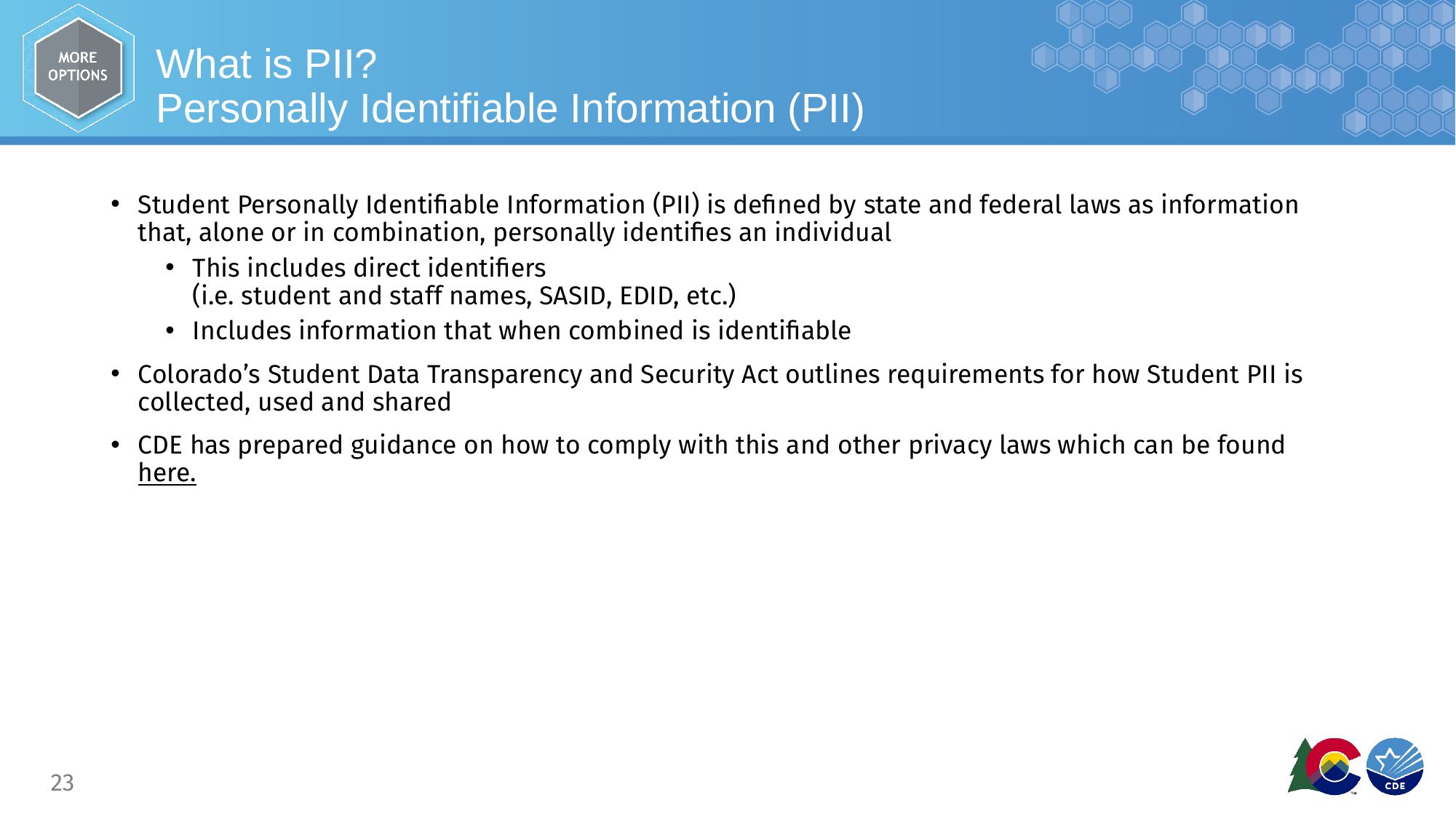

# What is PII? Personally Identifiable Information (PII)
Student Personally Identifiable Information (PII) is defined by state and federal laws as information that, alone or in combination, personally identifies an individual
This includes direct identifiers
(i.e. student and staff names, SASID, EDID, etc.)
Includes information that when combined is identifiable
Colorado’s Student Data Transparency and Security Act outlines requirements for how Student PII is collected, used and shared
CDE has prepared guidance on how to comply with this and other privacy laws which can be found here.
23